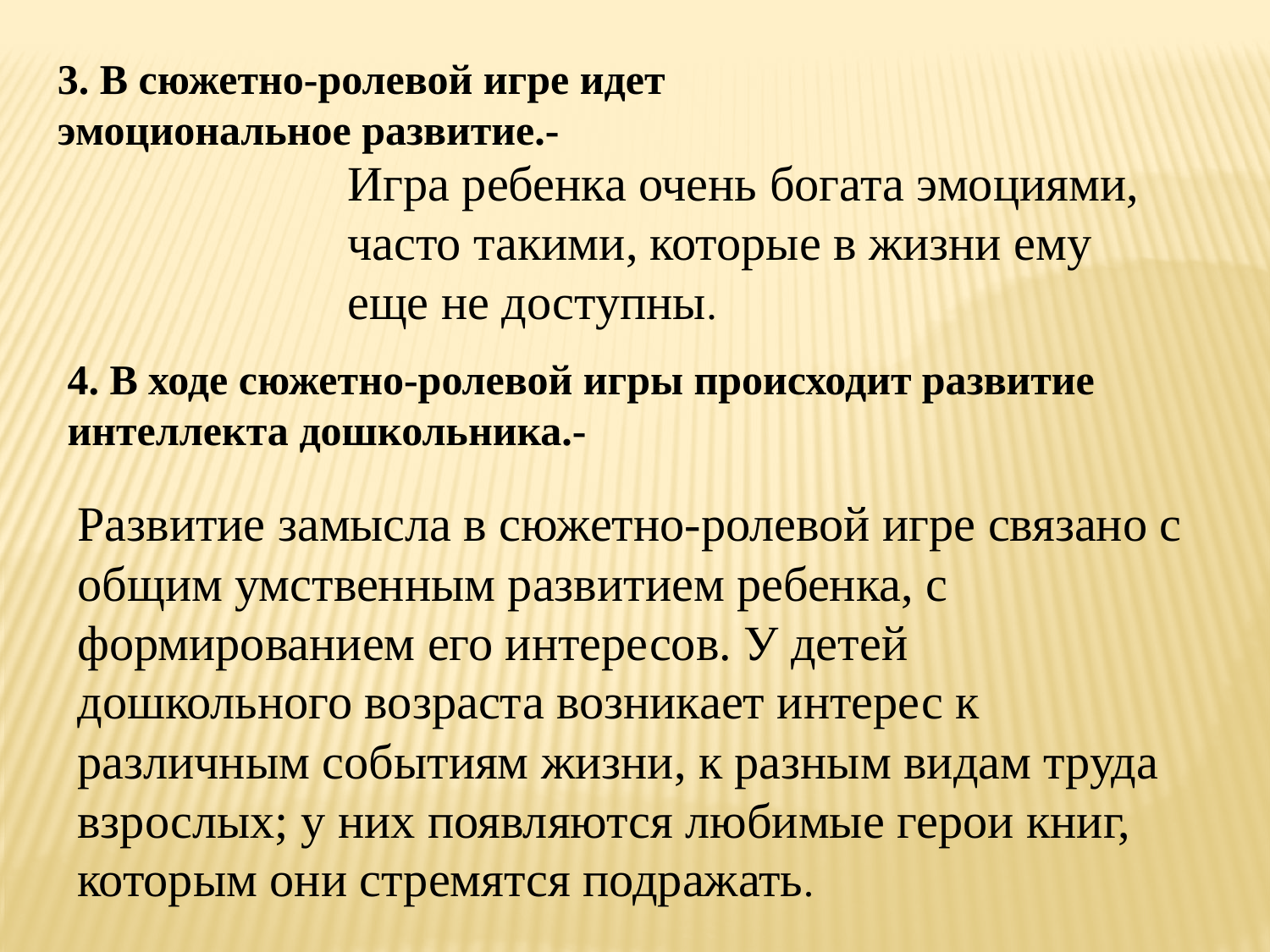

3. В сюжетно-ролевой игре идет эмоциональное развитие.-
Игра ребенка очень богата эмоциями, часто такими, которые в жизни ему еще не доступны.
4. В ходе сюжетно-ролевой игры происходит развитие интеллекта дошкольника.-
Развитие замысла в сюжетно-ролевой игре связано с общим умственным развитием ребенка, с формированием его интересов. У детей дошкольного возраста возникает интерес к различным событиям жизни, к разным видам труда взрослых; у них появляются любимые герои книг, которым они стремятся подражать.